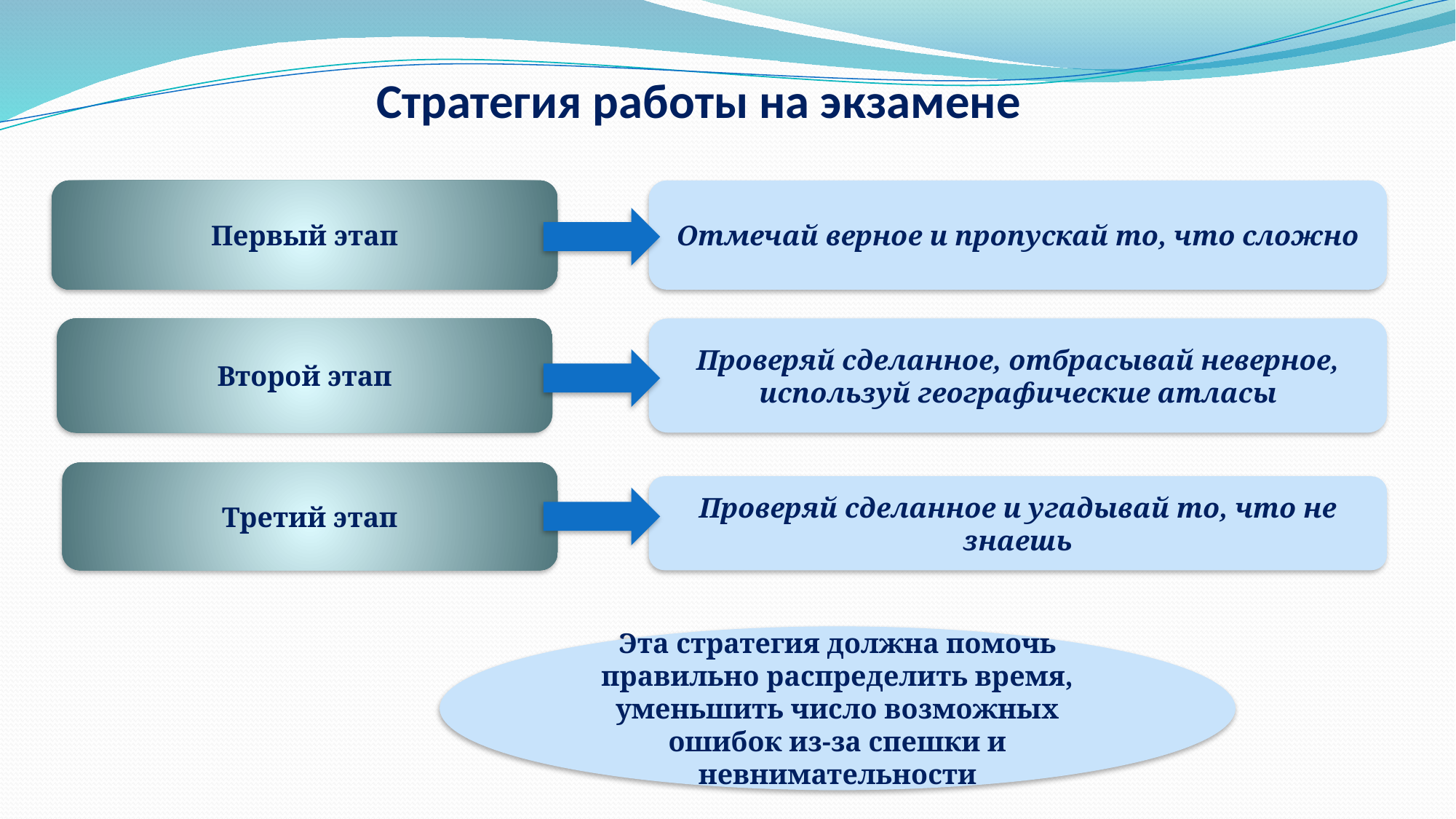

# Стратегия работы на экзамене
Первый этап
Отмечай верное и пропускай то, что сложно

Второй этап
Проверяй сделанное, отбрасывай неверное, используй географические атласы

Третий этап
Проверяй сделанное и угадывай то, что не знаешь

Эта стратегия должна помочь правильно распределить время, уменьшить число возможных ошибок из-за спешки и невнимательности